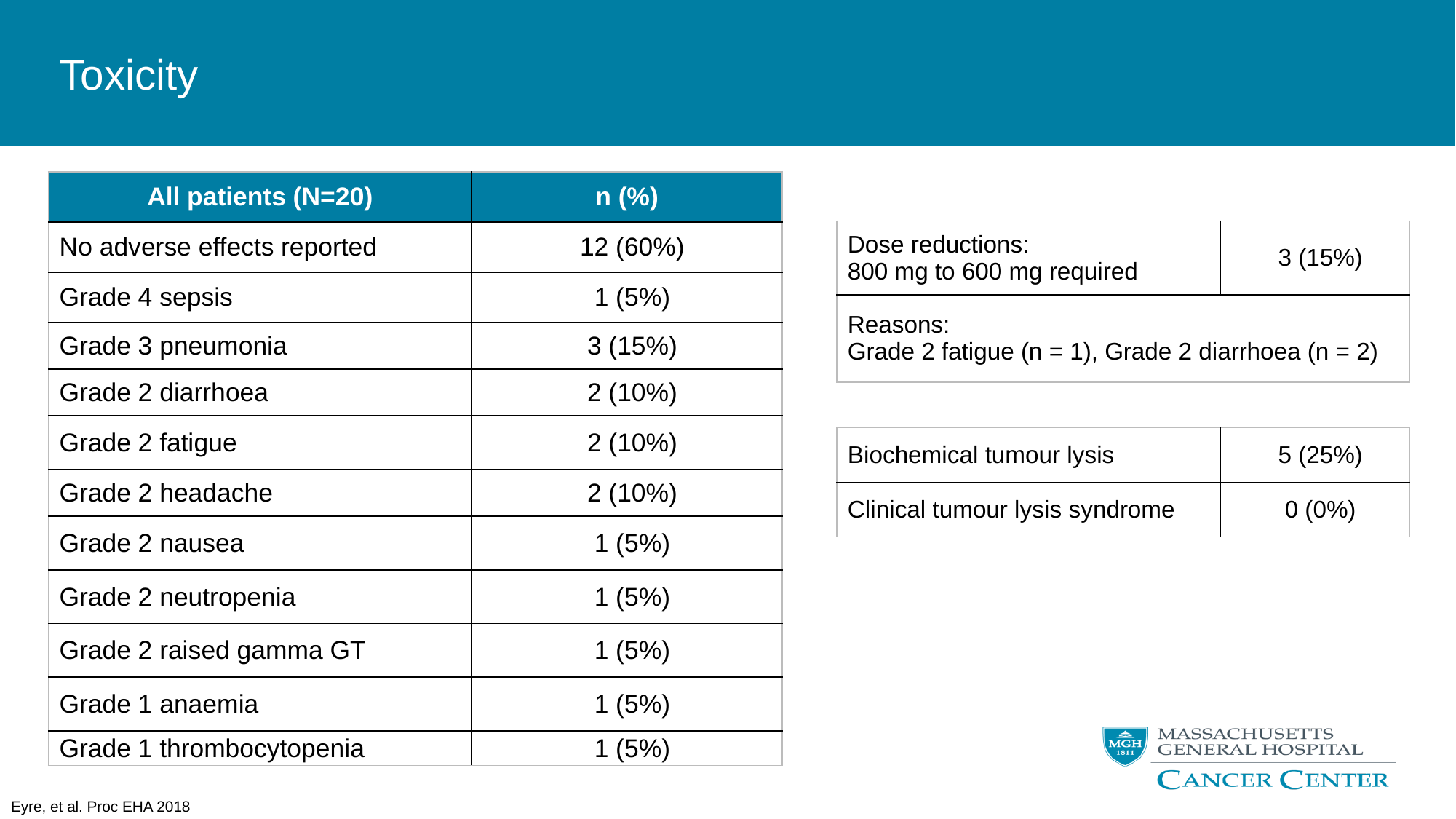

# Toxicity
| All patients (N=20) | n (%) |
| --- | --- |
| No adverse effects reported | 12 (60%) |
| Grade 4 sepsis | 1 (5%) |
| Grade 3 pneumonia | 3 (15%) |
| Grade 2 diarrhoea | 2 (10%) |
| Grade 2 fatigue | 2 (10%) |
| Grade 2 headache | 2 (10%) |
| Grade 2 nausea | 1 (5%) |
| Grade 2 neutropenia | 1 (5%) |
| Grade 2 raised gamma GT | 1 (5%) |
| Grade 1 anaemia | 1 (5%) |
| Grade 1 thrombocytopenia | 1 (5%) |
| Dose reductions: 800 mg to 600 mg required | 3 (15%) |
| --- | --- |
| Reasons: Grade 2 fatigue (n = 1), Grade 2 diarrhoea (n = 2) |  |
| Biochemical tumour lysis | 5 (25%) |
| --- | --- |
| Clinical tumour lysis syndrome | 0 (0%) |
Eyre, et al. Proc EHA 2018